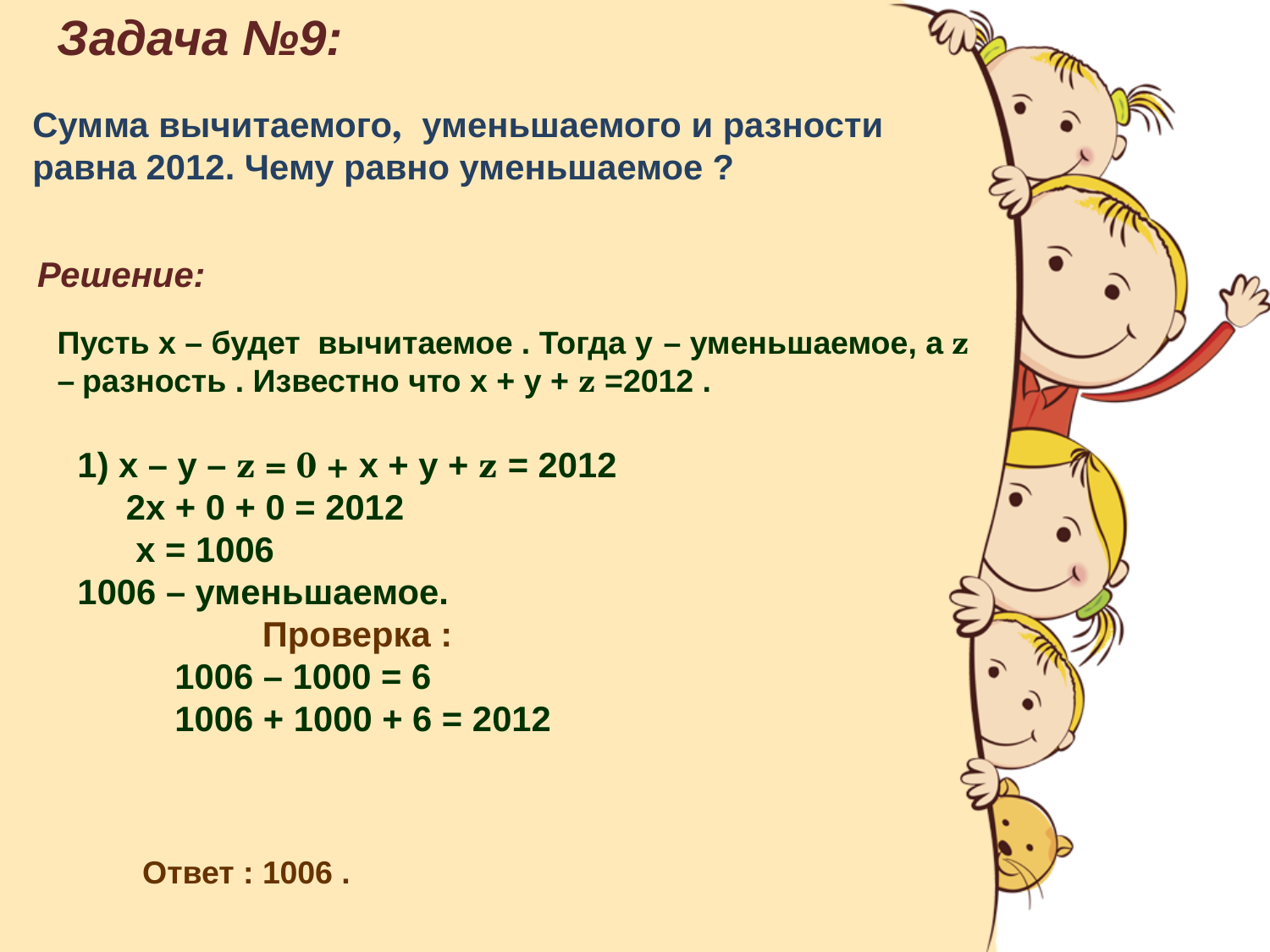

Задача №9:
Сумма вычитаемого,  уменьшаемого и разности равна 2012. Чему равно уменьшаемое ?
Решение:
Пусть х – будет  вычитаемое . Тогда y – уменьшаемое, а z – разность . Известно что х + у + z =2012 .
1) х – у – z = 0 + х + у + z = 2012
     2х + 0 + 0 = 2012
      х = 1006
1006 – уменьшаемое.
                   Проверка :
          1006 – 1000 = 6
          1006 + 1000 + 6 = 2012

Ответ : 1006 .